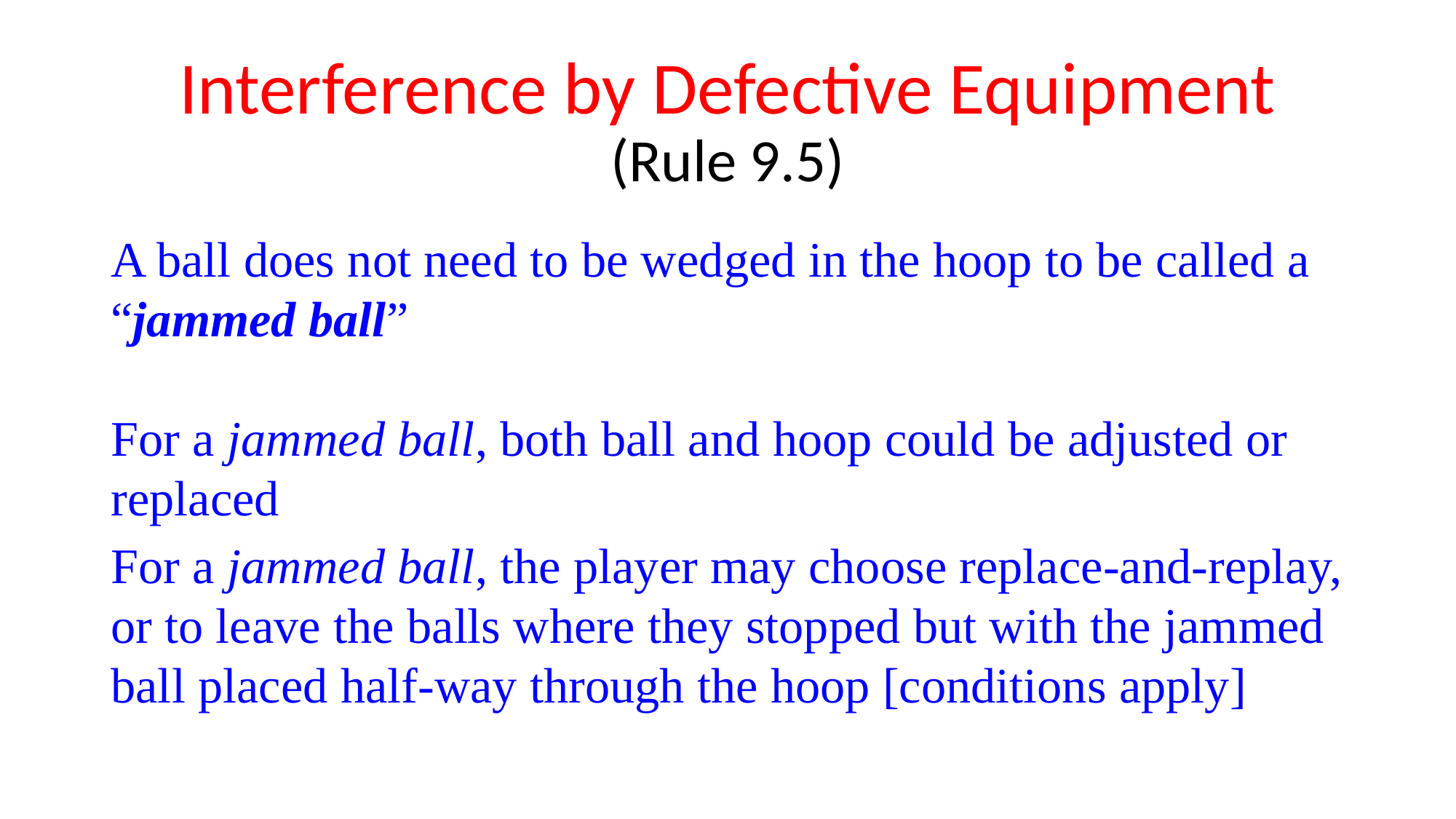

# Interference by Defective Equipment (Rule 9.5)
A ball does not need to be wedged in the hoop to be called a “jammed ball”
For a jammed ball, both ball and hoop could be adjusted or replaced
For a jammed ball, the player may choose replace-and-replay, or to leave the balls where they stopped but with the jammed ball placed half-way through the hoop [conditions apply]